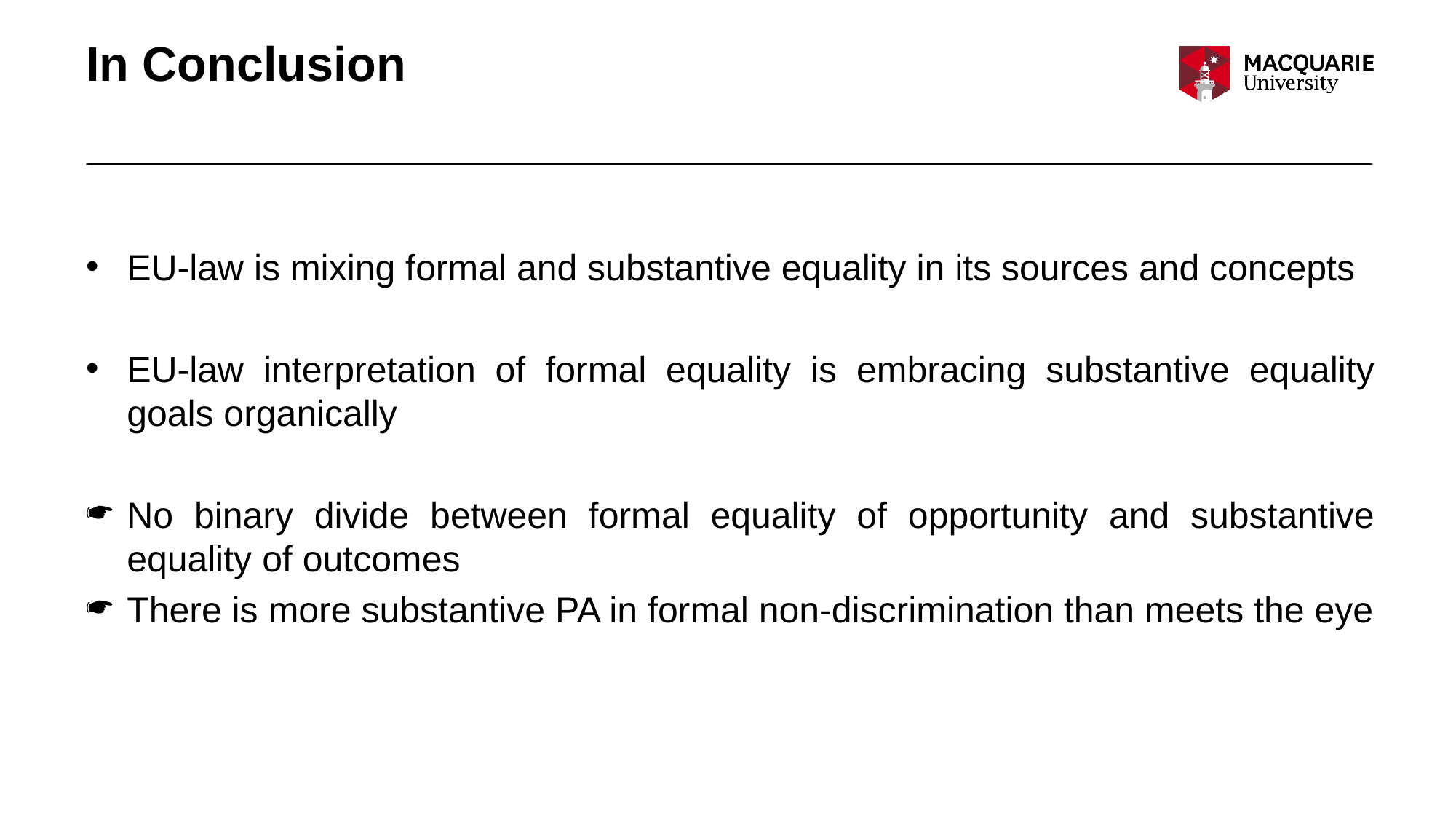

# In Conclusion

EU-law is mixing formal and substantive equality in its sources and concepts

EU-law interpretation of formal equality is embracing substantive equality goals organically

No binary divide between formal equality of opportunity and substantive equality of outcomes
There is more substantive PA in formal non-discrimination than meets the eye